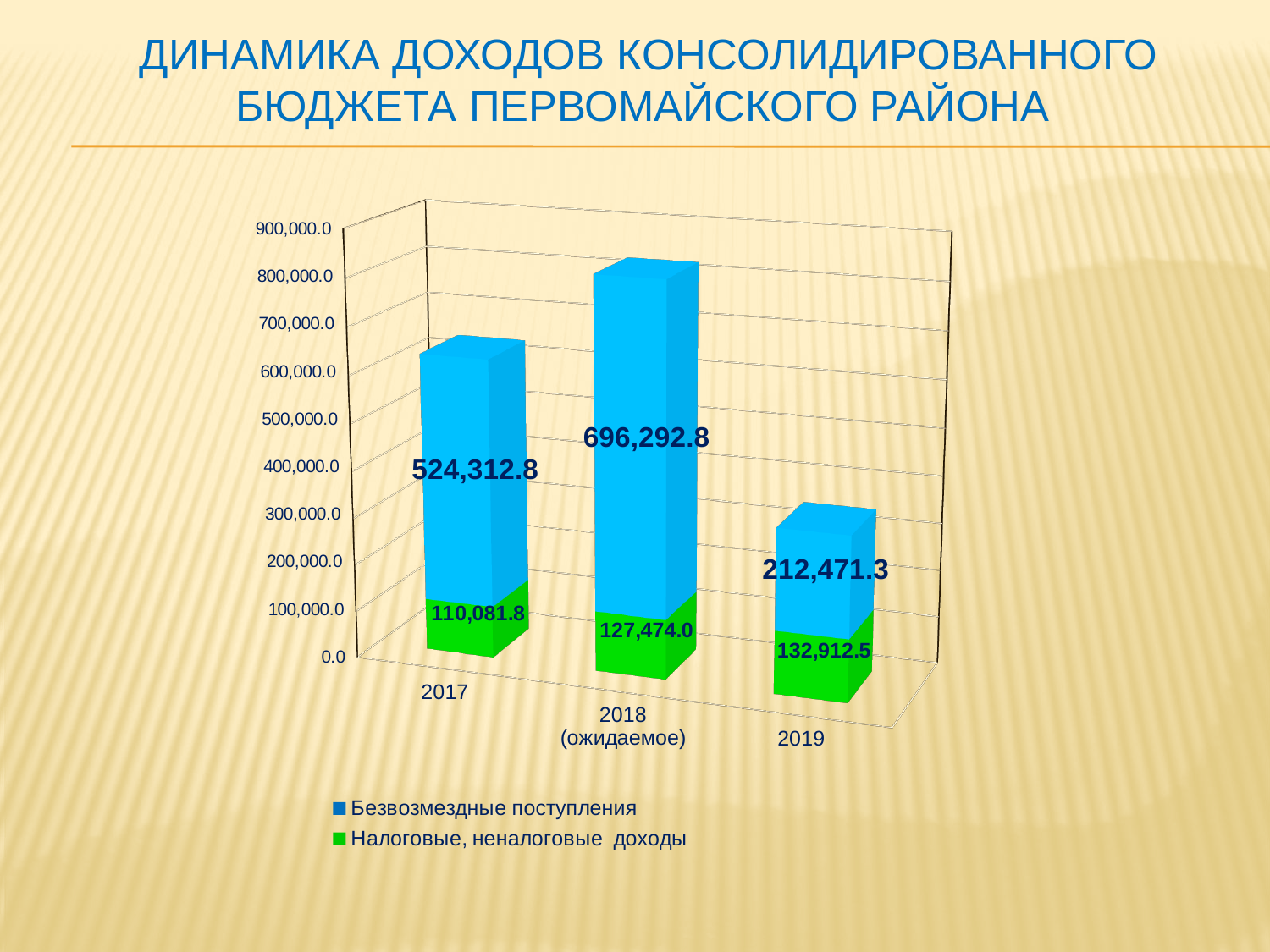

динамика доходов консолидированного бюджета Первомайского района

[unsupported chart]